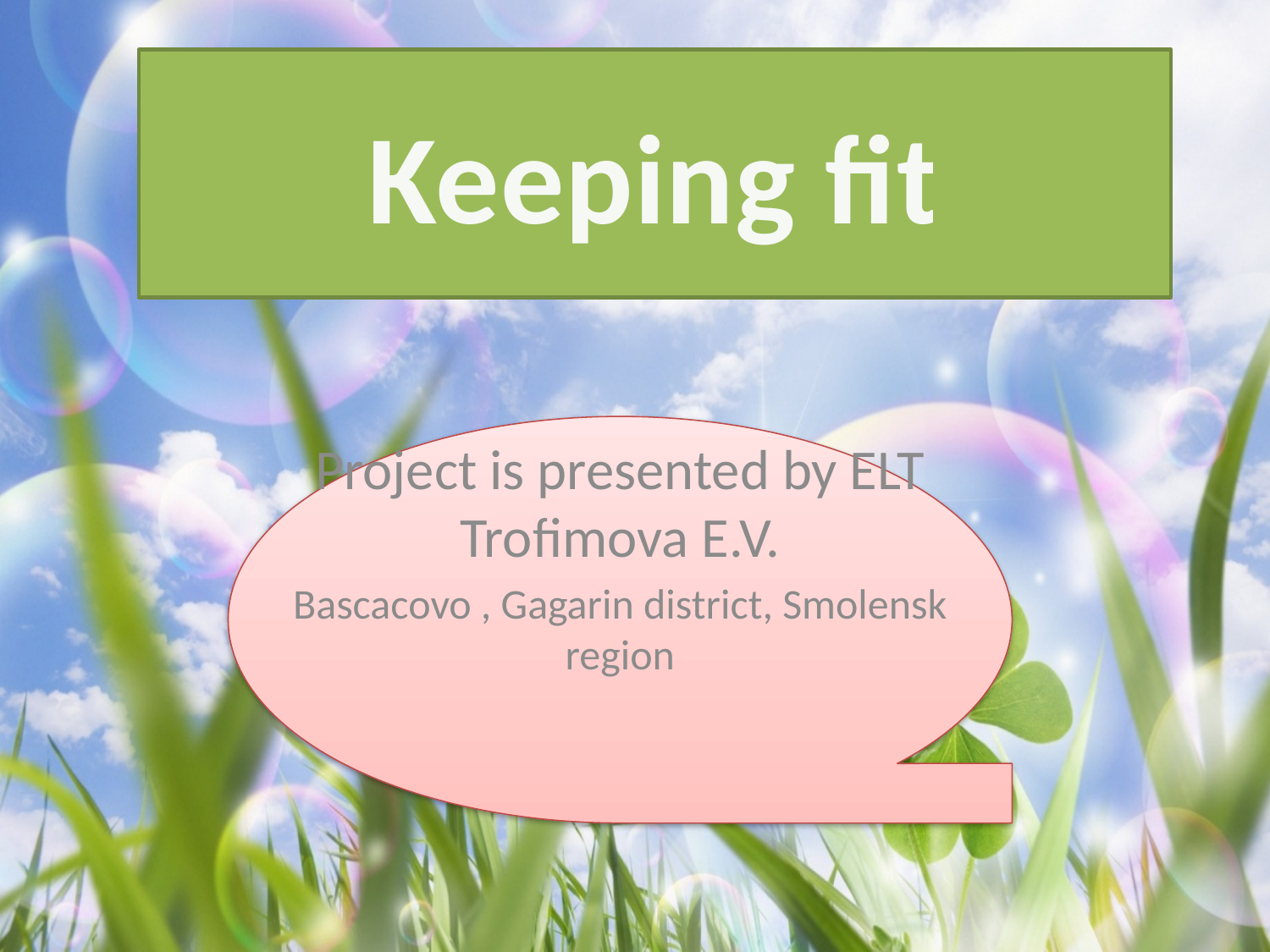

# Keeping fit

Project is presented by ELT Trofimova E.V.
Bascacovo , Gagarin district, Smolensk region